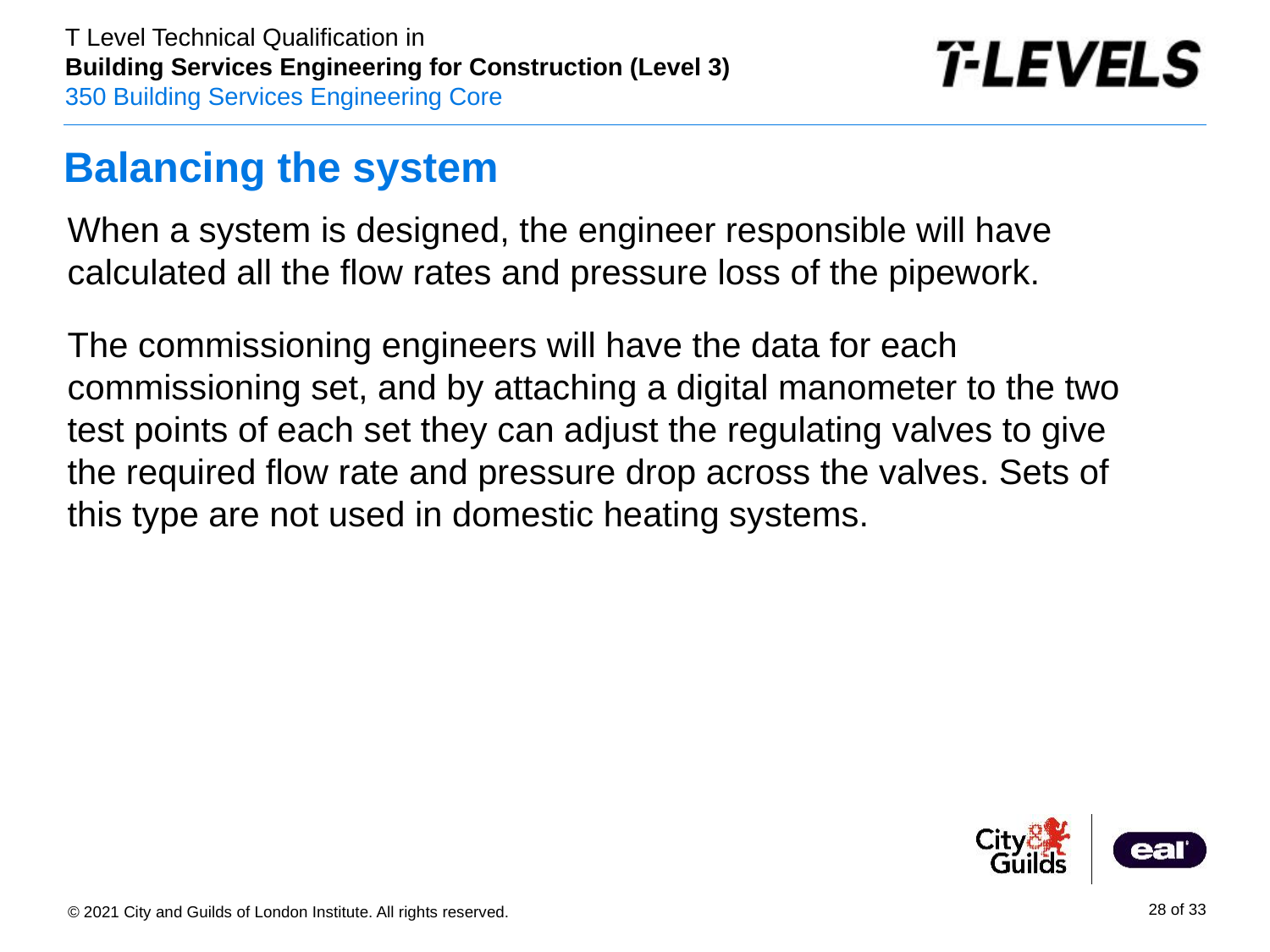

# Balancing the system
When a system is designed, the engineer responsible will have calculated all the flow rates and pressure loss of the pipework.
The commissioning engineers will have the data for each commissioning set, and by attaching a digital manometer to the two test points of each set they can adjust the regulating valves to give the required flow rate and pressure drop across the valves. Sets of this type are not used in domestic heating systems.